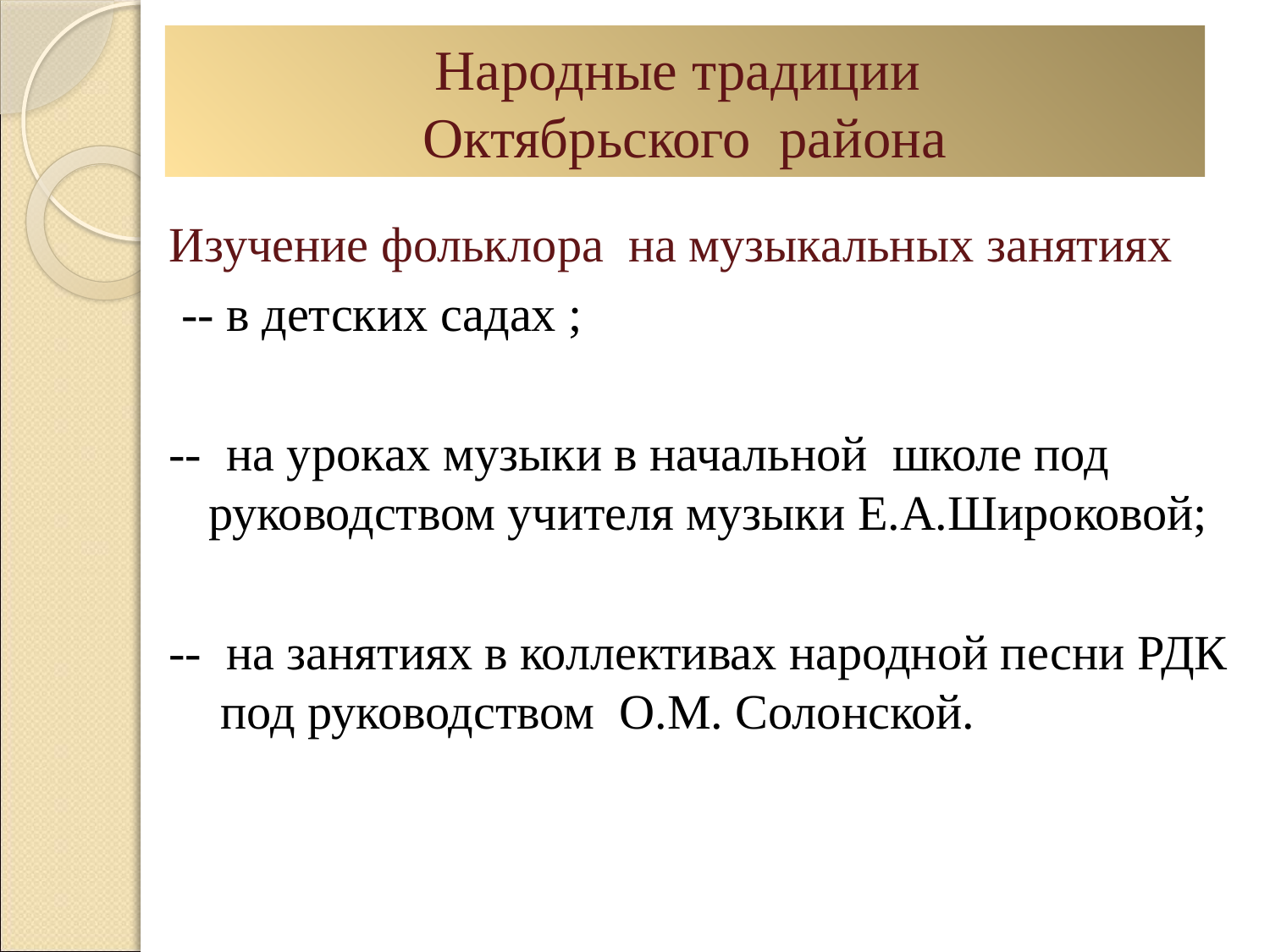

# Народные традиции Октябрьского  района
Изучение фольклора  на музыкальных занятиях
 -- в детских садах ;

--  на уроках музыки в начальной  школе под руководством учителя музыки Е.А.Широковой;

--  на занятиях в коллективах народной песни РДК  под руководством  О.М. Солонской.